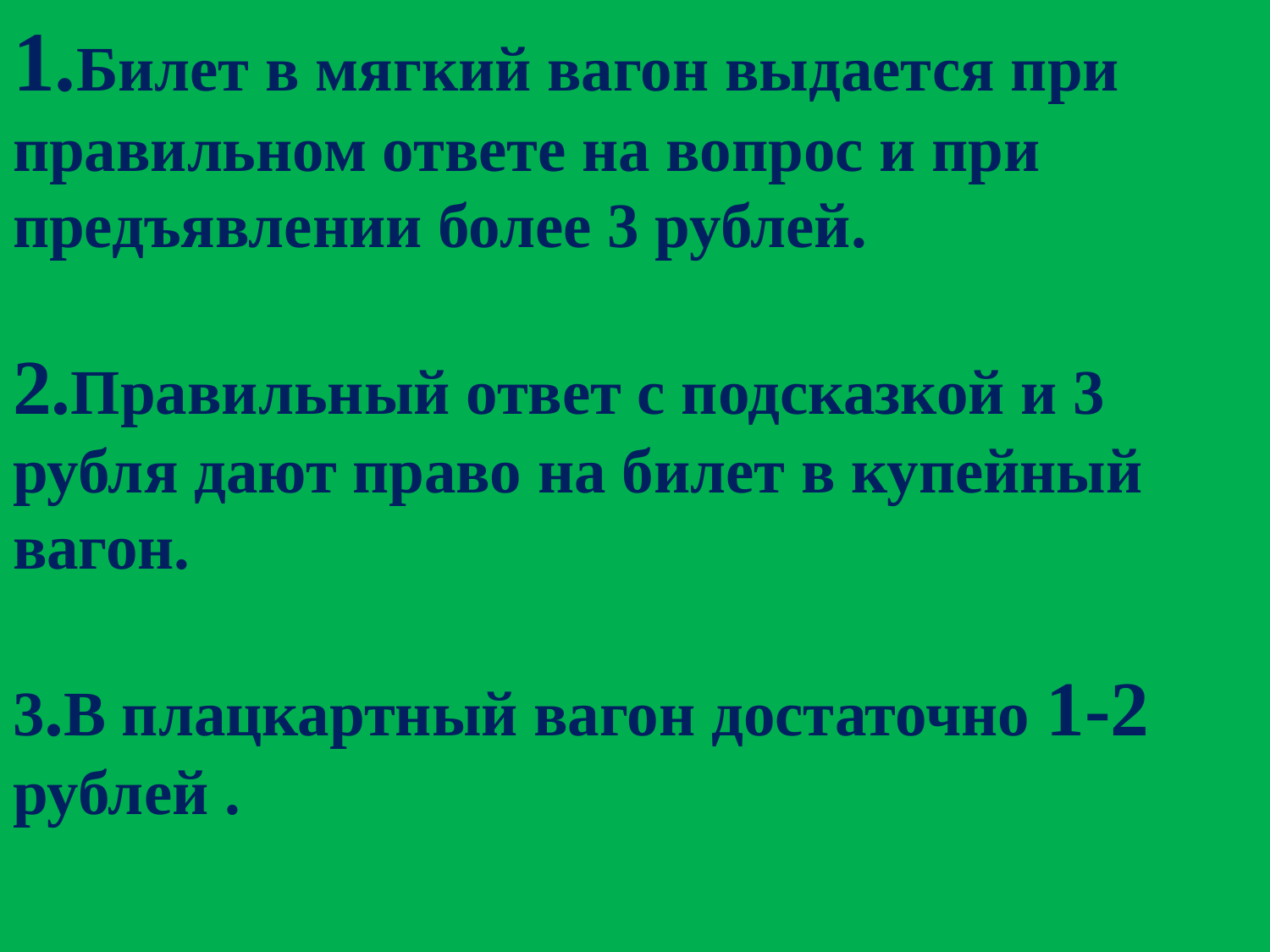

# 1.Билет в мягкий вагон выдается при правильном ответе на вопрос и при предъявлении более 3 рублей. 2.Правильный ответ с подсказкой и 3 рубля дают право на билет в купейный вагон. 3.В плацкартный вагон достаточно 1-2  рублей .
4